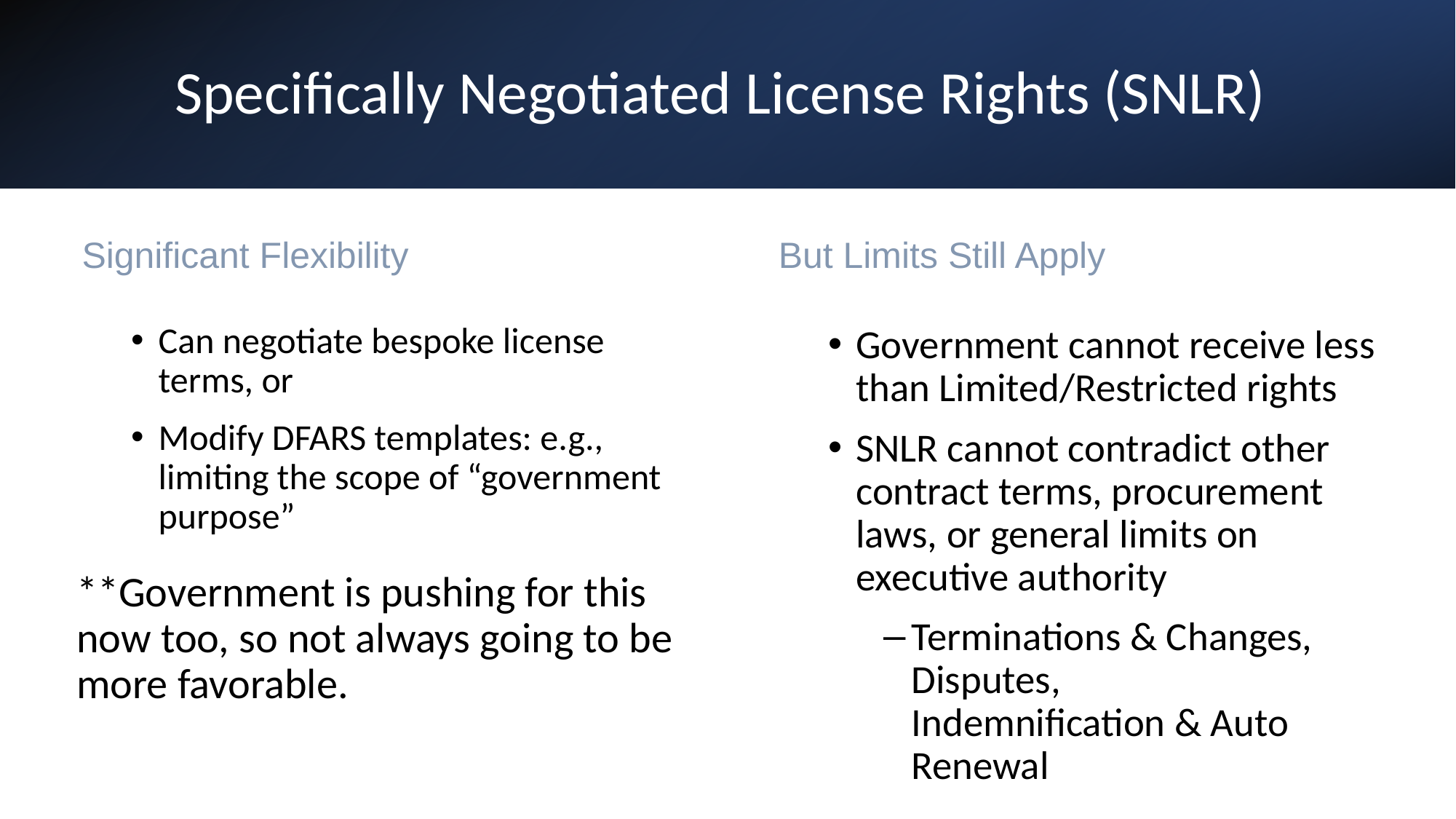

# Specifically Negotiated License Rights (SNLR)
Significant Flexibility
But Limits Still Apply
Can negotiate bespoke license terms, or
Modify DFARS templates: e.g., limiting the scope of “government purpose”
**Government is pushing for this now too, so not always going to be more favorable.
Government cannot receive less than Limited/Restricted rights
SNLR cannot contradict other contract terms, procurement laws, or general limits on executive authority
Terminations & Changes, Disputes,
Indemnification & Auto Renewal